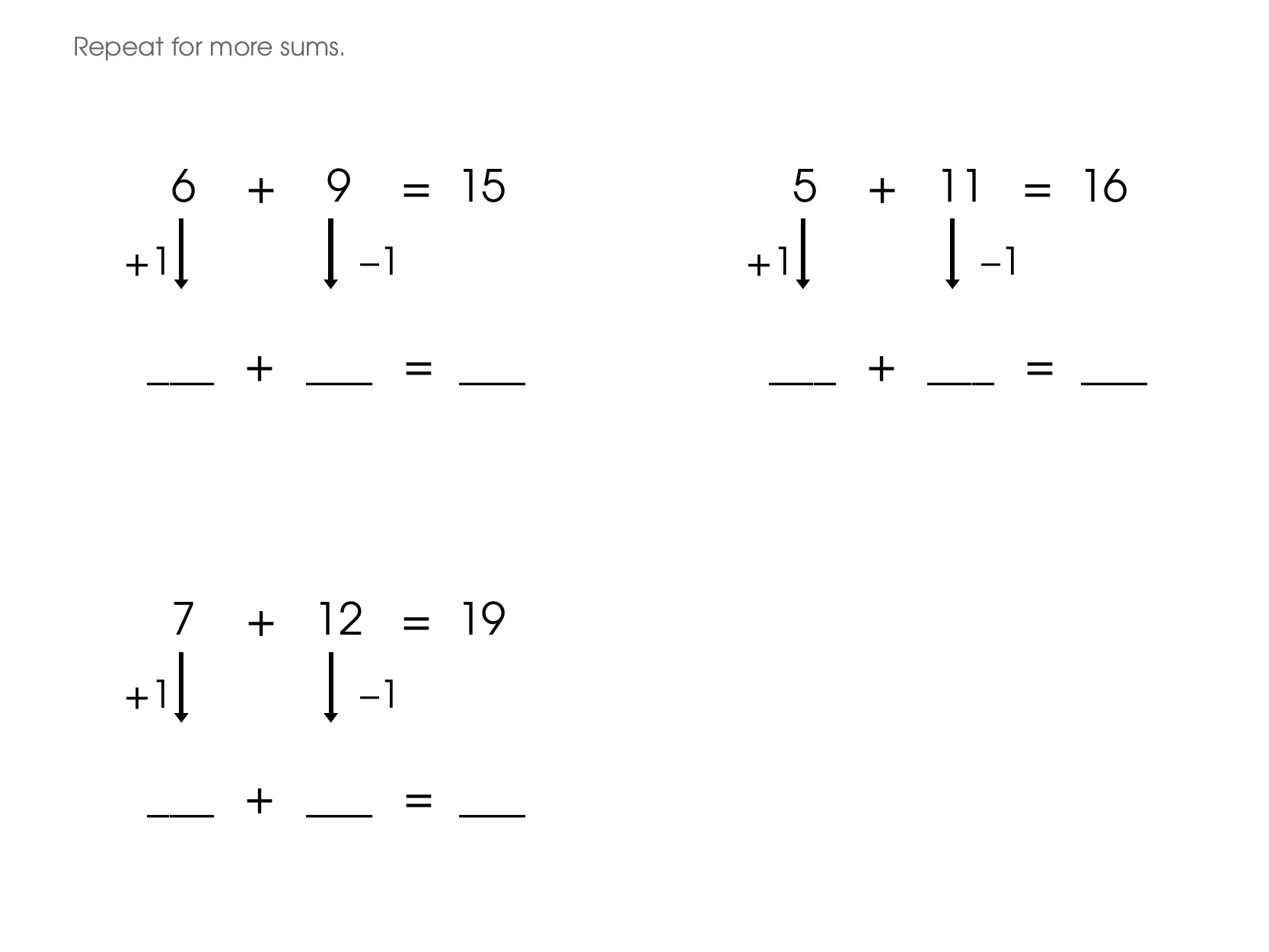

Repeat for more sums.
6    +    9    =  15
+1
–1
___   +   ___   =  ___
5    +   11   =  16
+1
–1
___   +   ___   =  ___
7    +   12   =  19
+1
–1
___   +   ___   =  ___